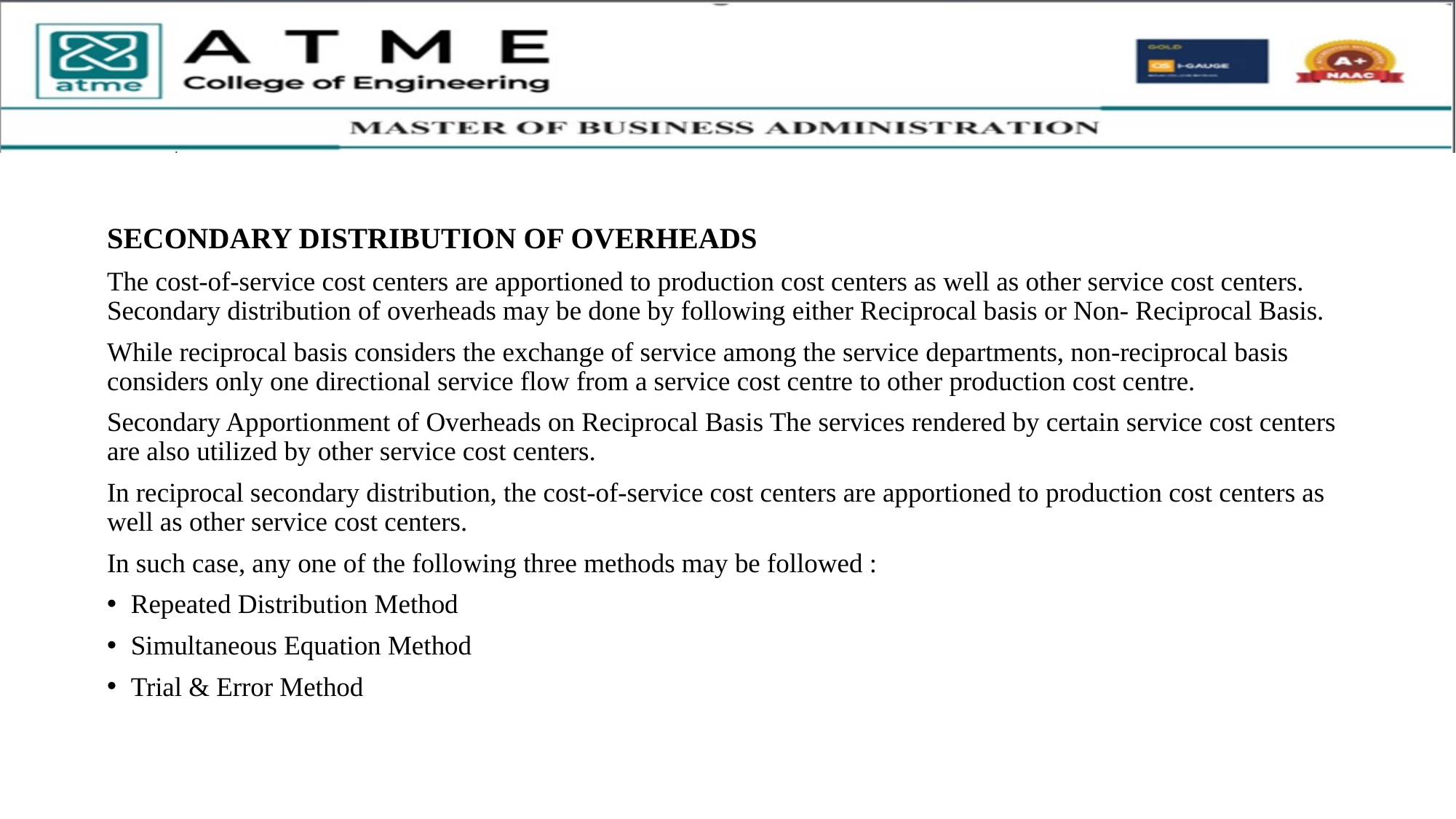

SECONDARY DISTRIBUTION OF OVERHEADS
The cost-of-service cost centers are apportioned to production cost centers as well as other service cost centers. Secondary distribution of overheads may be done by following either Reciprocal basis or Non- Reciprocal Basis.
While reciprocal basis considers the exchange of service among the service departments, non-reciprocal basis considers only one directional service flow from a service cost centre to other production cost centre.
Secondary Apportionment of Overheads on Reciprocal Basis The services rendered by certain service cost centers are also utilized by other service cost centers.
In reciprocal secondary distribution, the cost-of-service cost centers are apportioned to production cost centers as well as other service cost centers.
In such case, any one of the following three methods may be followed :
Repeated Distribution Method
Simultaneous Equation Method
Trial & Error Method